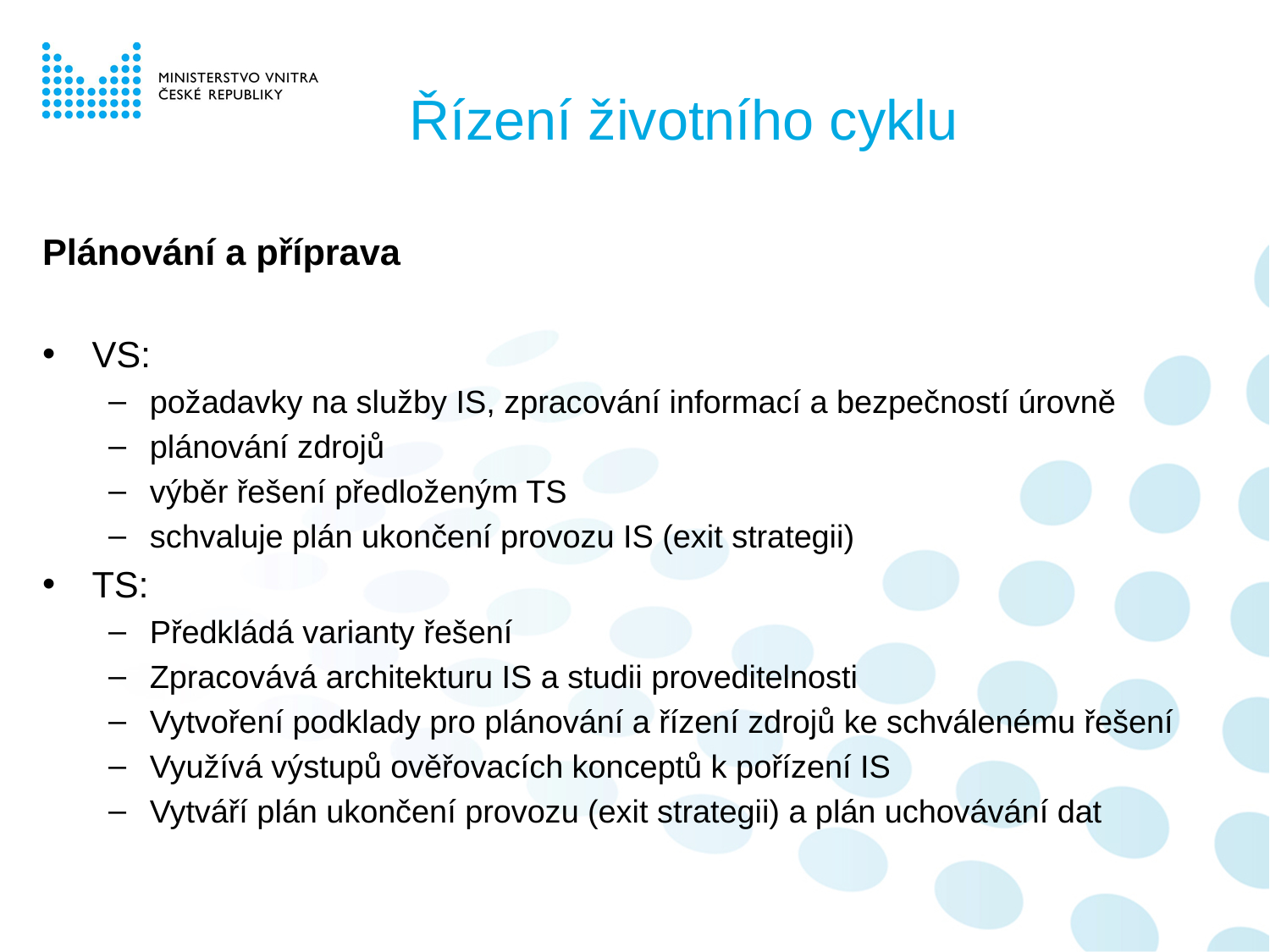

# Řízení životního cyklu
Plánování a příprava

VS:
požadavky na služby IS, zpracování informací a bezpečností úrovně
plánování zdrojů
výběr řešení předloženým TS
schvaluje plán ukončení provozu IS (exit strategii)
TS:
Předkládá varianty řešení
Zpracovává architekturu IS a studii proveditelnosti
Vytvoření podklady pro plánování a řízení zdrojů ke schválenému řešení
Využívá výstupů ověřovacích konceptů k pořízení IS
Vytváří plán ukončení provozu (exit strategii) a plán uchovávání dat